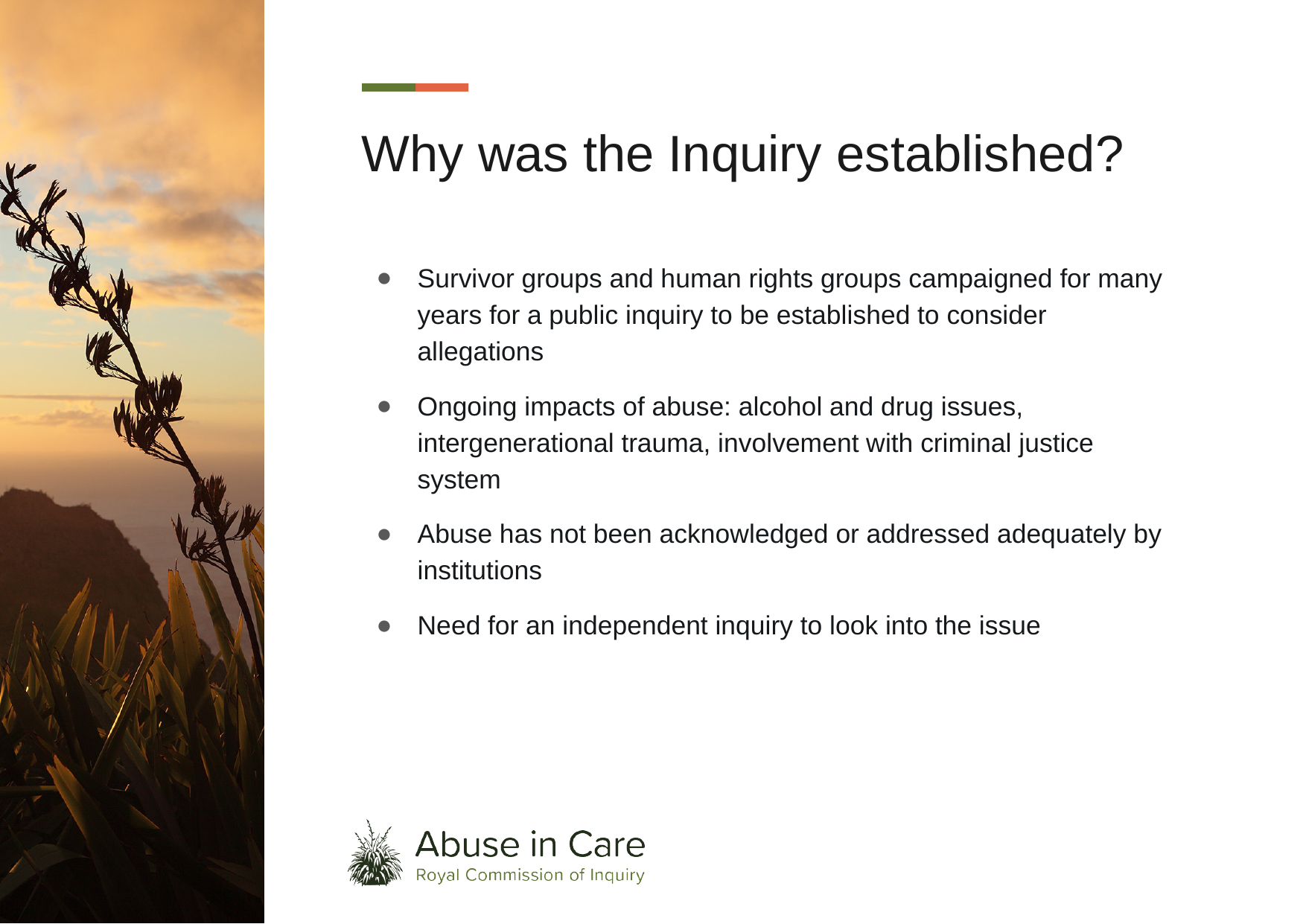

# Why was the Inquiry established?
Survivor groups and human rights groups campaigned for many years for a public inquiry to be established to consider allegations
Ongoing impacts of abuse: alcohol and drug issues, intergenerational trauma, involvement with criminal justice system
Abuse has not been acknowledged or addressed adequately by institutions
Need for an independent inquiry to look into the issue